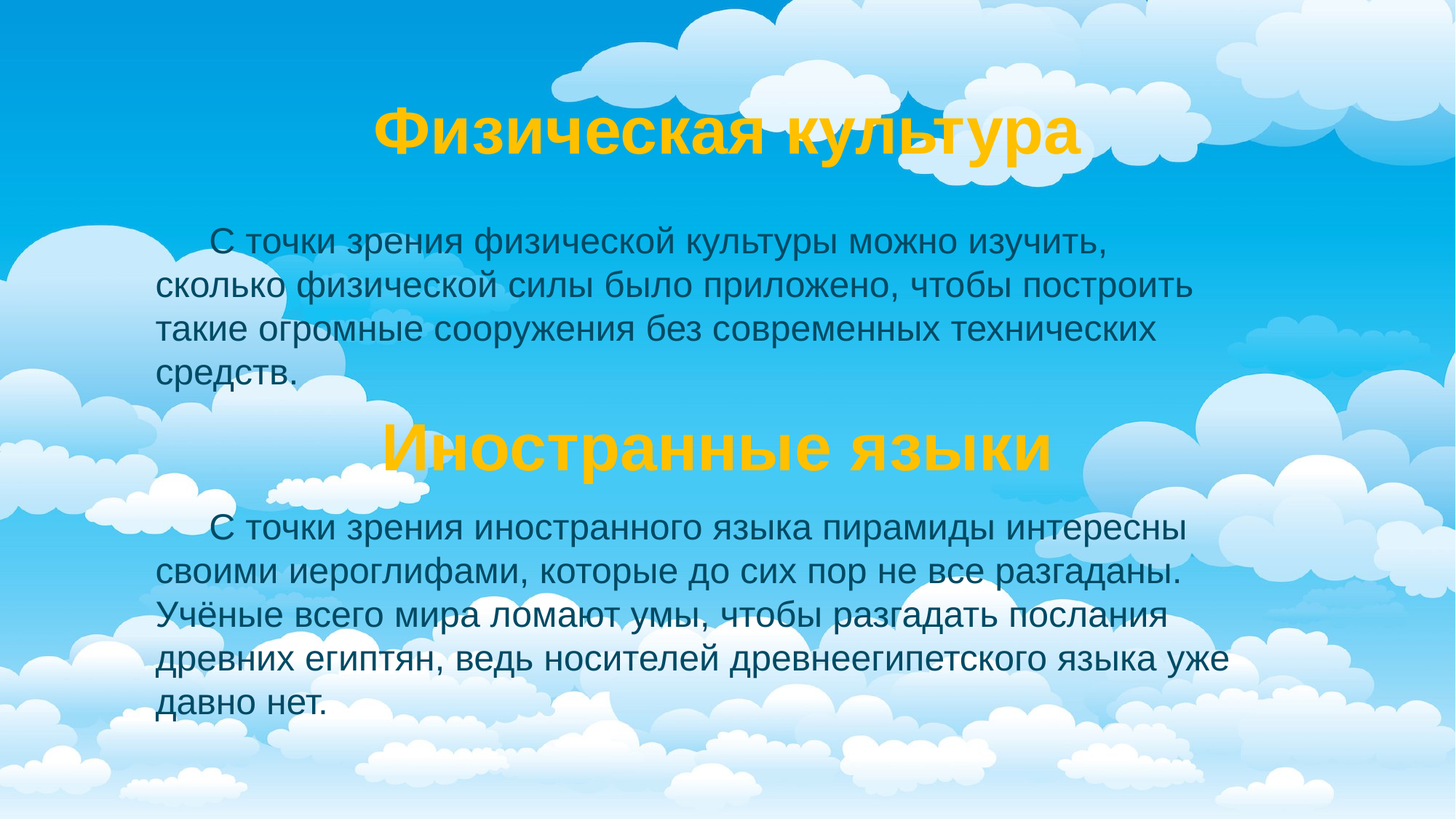

Физическая культура
С точки зрения физической культуры можно изучить, сколько физической силы было приложено, чтобы построить такие огромные сооружения без современных технических средств.
Иностранные языки
С точки зрения иностранного языка пирамиды интересны своими иероглифами, которые до сих пор не все разгаданы. Учёные всего мира ломают умы, чтобы разгадать послания древних египтян, ведь носителей древнеегипетского языка уже давно нет.